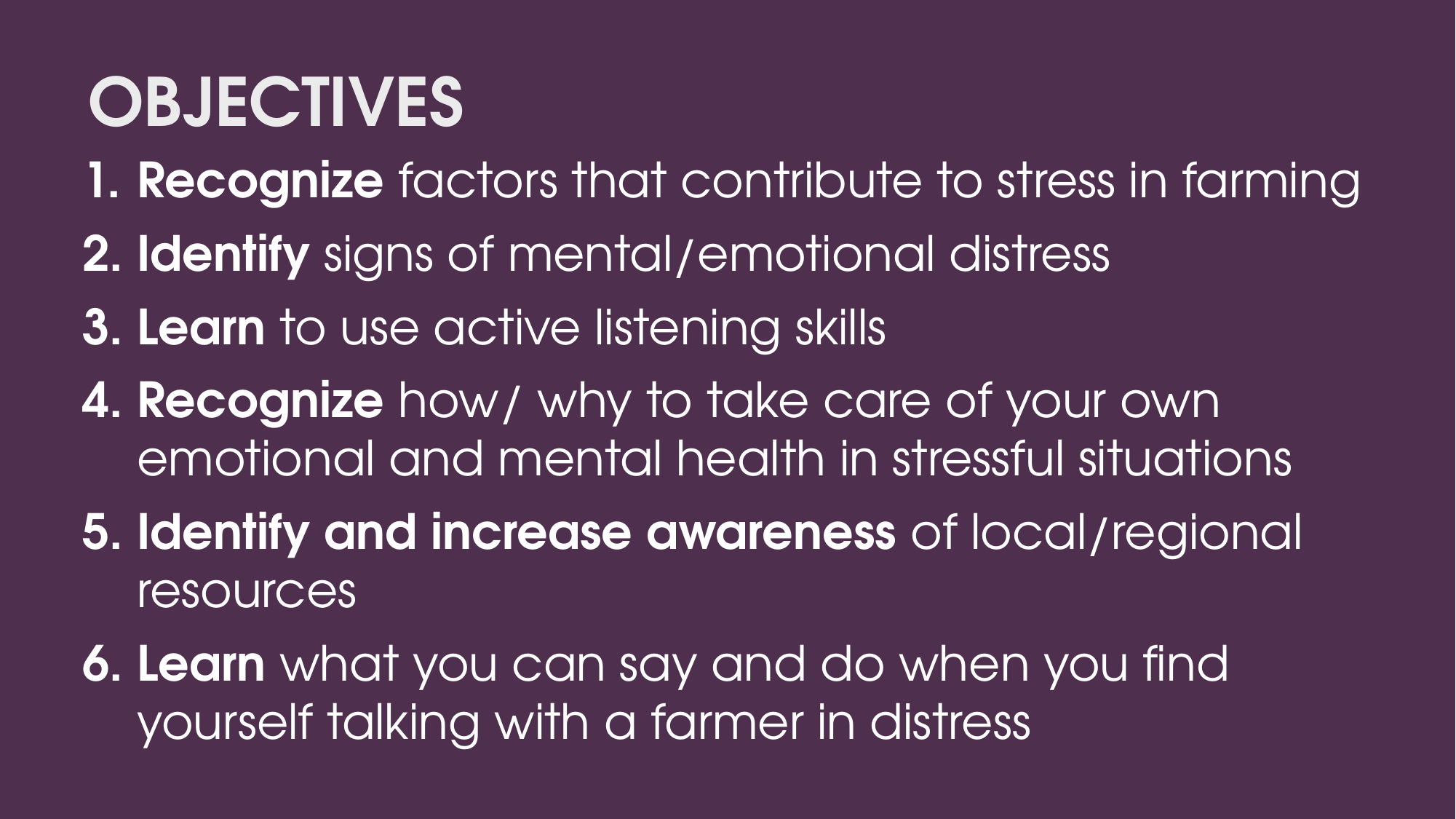

# OBJECTIVES
Recognize factors that contribute to stress in farming
Identify signs of mental/emotional distress
Learn to use active listening skills
Recognize how/ why to take care of your own emotional and mental health in stressful situations
Identify and increase awareness of local/regional resources
Learn what you can say and do when you find yourself talking with a farmer in distress